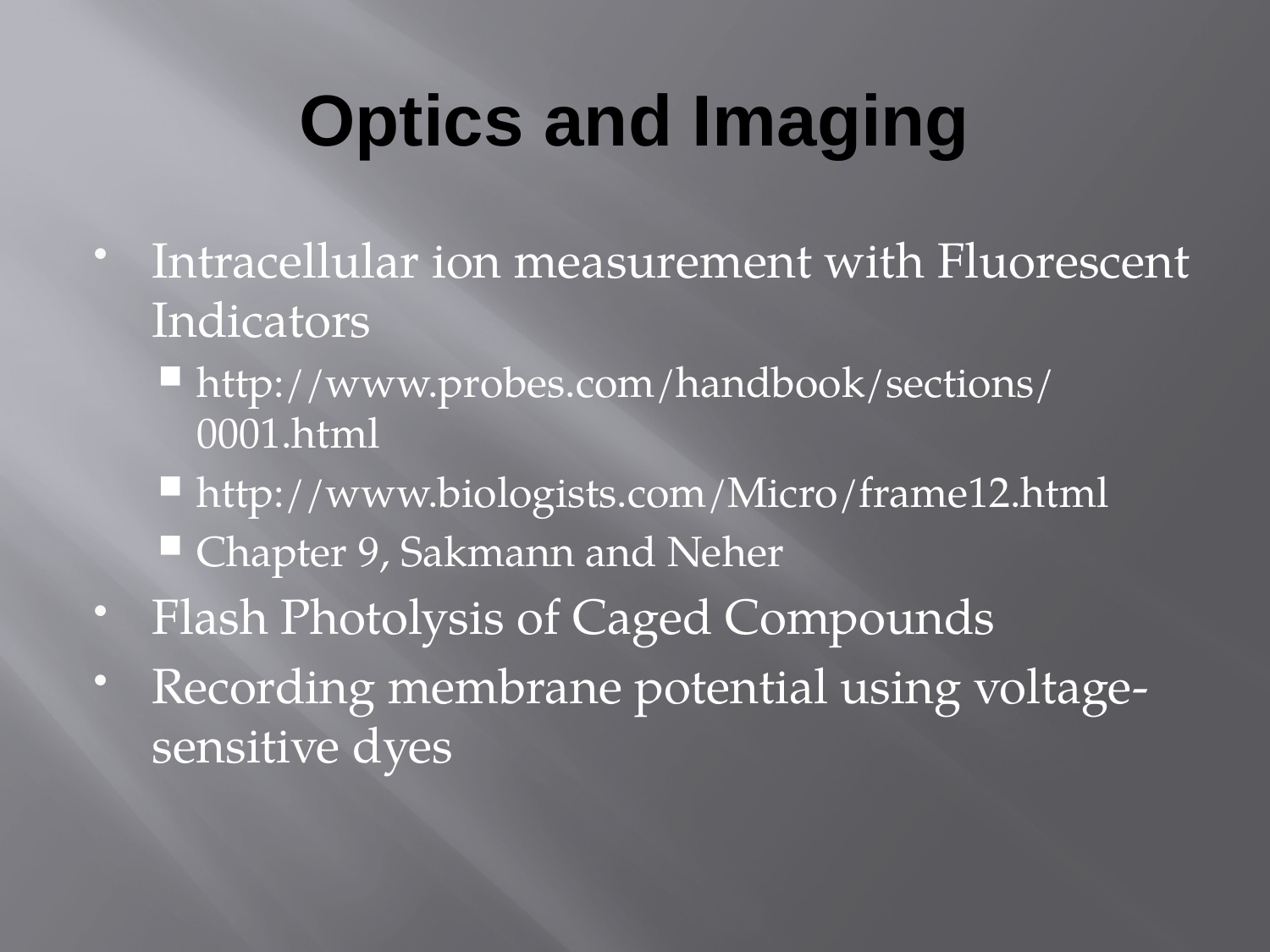

# Optics and Imaging
Intracellular ion measurement with Fluorescent Indicators
http://www.probes.com/handbook/sections/0001.html
http://www.biologists.com/Micro/frame12.html
Chapter 9, Sakmann and Neher
Flash Photolysis of Caged Compounds
Recording membrane potential using voltage-sensitive dyes